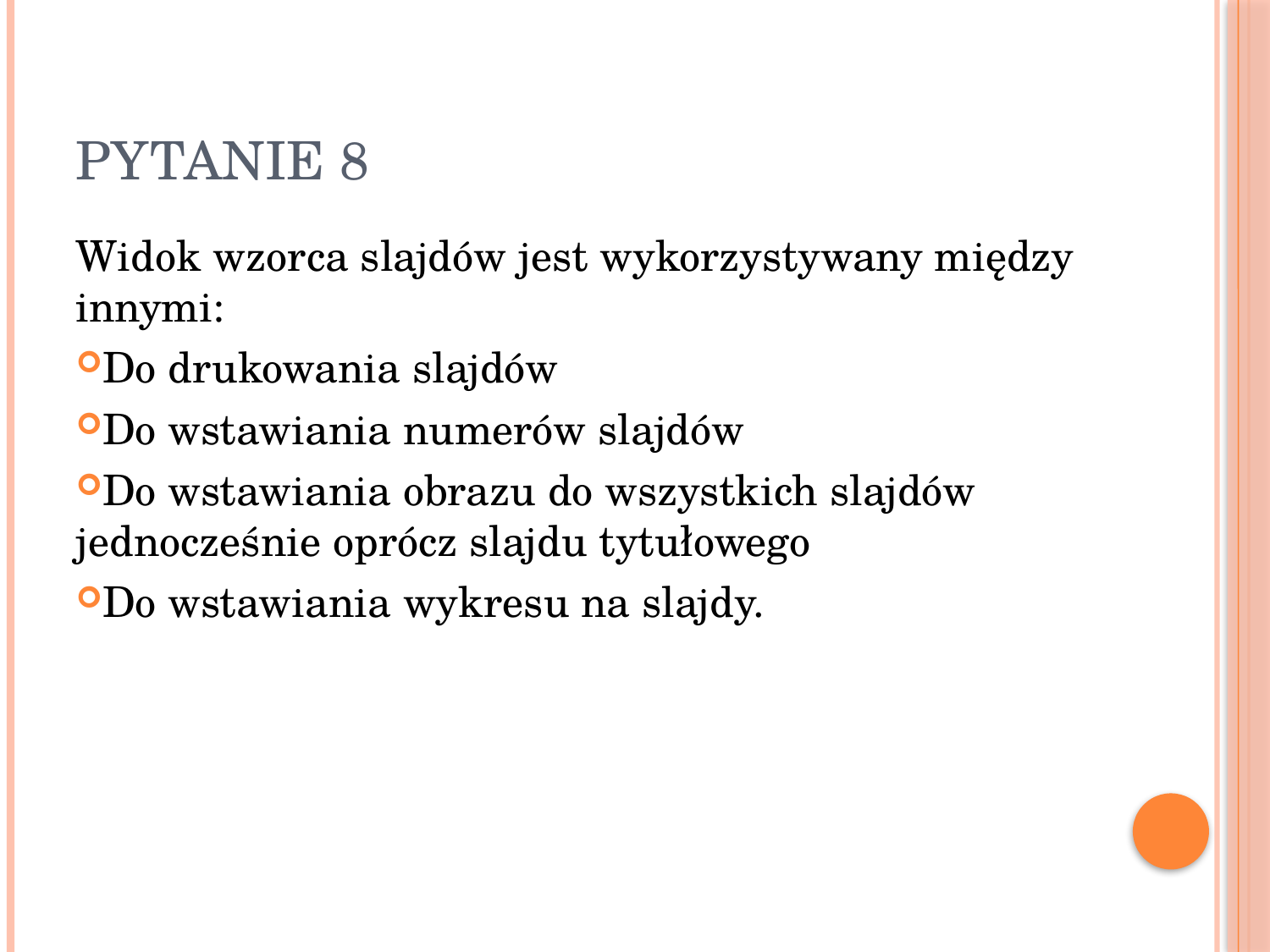

# Pytanie 8
Widok wzorca slajdów jest wykorzystywany między innymi:
Do drukowania slajdów
Do wstawiania numerów slajdów
Do wstawiania obrazu do wszystkich slajdów jednocześnie oprócz slajdu tytułowego
Do wstawiania wykresu na slajdy.